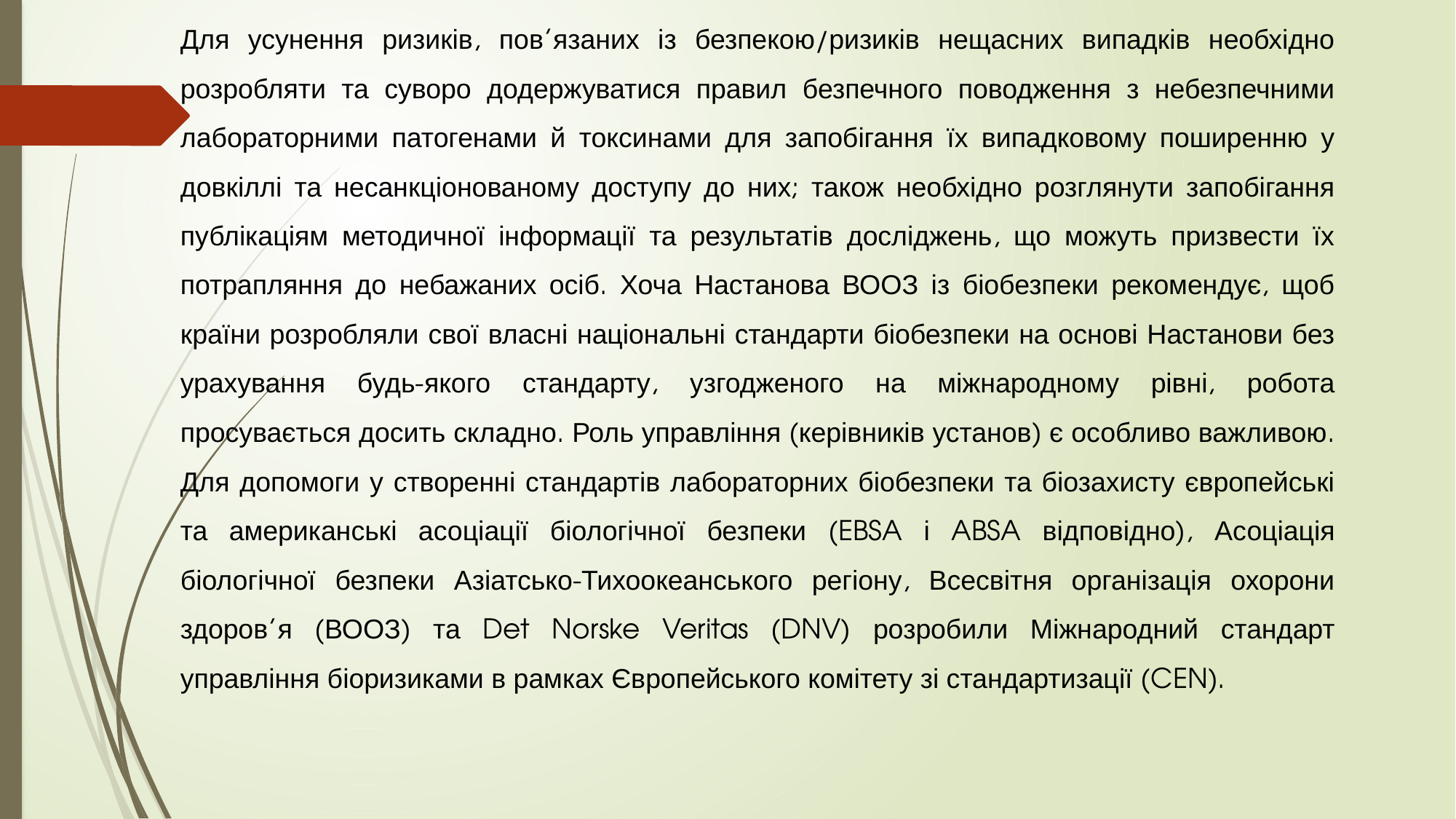

Для усунення ризиків, пов’язаних із безпекою/ризиків нещасних випадків необхідно розробляти та суворо додержуватися правил безпечного поводження з небезпечними лабораторними патогенами й токсинами для запобігання їх випадковому поширенню у довкіллі та несанкціонованому доступу до них; також необхідно розглянути запобігання публікаціям методичної інформації та результатів досліджень, що можуть призвести їх потрапляння до небажаних осіб. Хоча Настанова ВООЗ із біобезпеки рекомендує, щоб країни розробляли свої власні національні стандарти біобезпеки на основі Настанови без урахування будь-якого стандарту, узгодженого на міжнародному рівні, робота просувається досить складно. Роль управління (керівників установ) є особливо важливою. Для допомоги у створенні стандартів лабораторних біобезпеки та біозахисту європейські та американські асоціації біологічної безпеки (EBSA і ABSA відповідно), Асоціація біологічної безпеки Азіатсько-Тихоокеанського регіону, Всесвітня організація охорони здоров’я (ВООЗ) та Det Norske Veritas (DNV) розробили Міжнародний стандарт управління біоризиками в рамках Європейського комітету зі стандартизації (CEN).